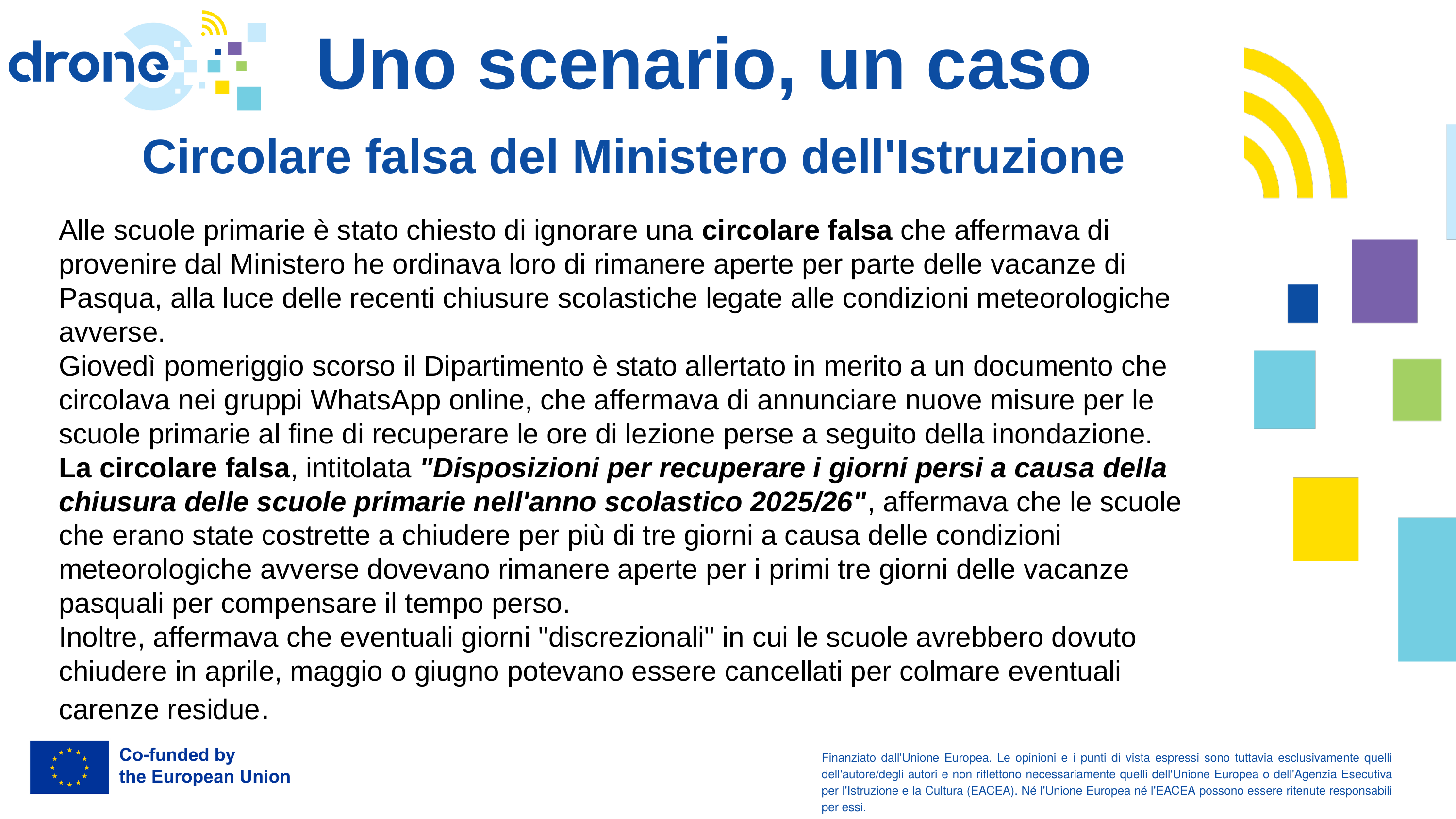

Uno scenario, un caso

Circolare falsa del Ministero dell'Istruzione
.
02.
Alle scuole primarie è stato chiesto di ignorare una circolare falsa che affermava di provenire dal Ministero he ordinava loro di rimanere aperte per parte delle vacanze di Pasqua, alla luce delle recenti chiusure scolastiche legate alle condizioni meteorologiche avverse.
Giovedì pomeriggio scorso il Dipartimento è stato allertato in merito a un documento che circolava nei gruppi WhatsApp online, che affermava di annunciare nuove misure per le scuole primarie al fine di recuperare le ore di lezione perse a seguito della inondazione.
La circolare falsa, intitolata "Disposizioni per recuperare i giorni persi a causa della chiusura delle scuole primarie nell'anno scolastico 2025/26", affermava che le scuole che erano state costrette a chiudere per più di tre giorni a causa delle condizioni meteorologiche avverse dovevano rimanere aperte per i primi tre giorni delle vacanze pasquali per compensare il tempo perso.
Inoltre, affermava che eventuali giorni "discrezionali" in cui le scuole avrebbero dovuto chiudere in aprile, maggio o giugno potevano essere cancellati per colmare eventuali carenze residue.
03.
04.

Finanziato dall'Unione Europea. Le opinioni e i punti di vista espressi sono tuttavia esclusivamente quelli dell'autore/degli autori e non riflettono necessariamente quelli dell'Unione Europea o dell'Agenzia Esecutiva per l'Istruzione e la Cultura (EACEA). Né l'Unione Europea né l'EACEA possono essere ritenute responsabili per essi.